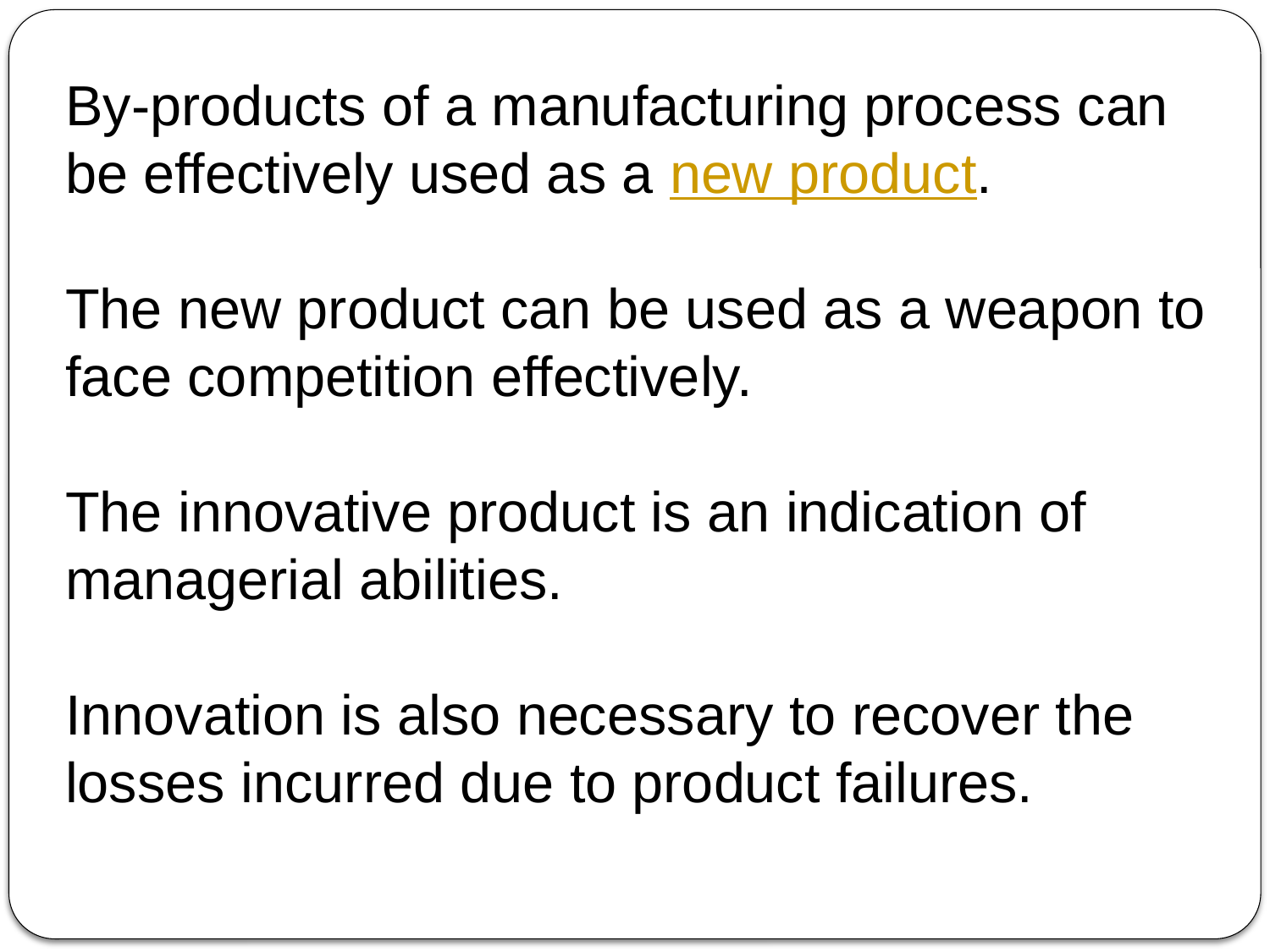

By-products of a manufacturing process can be effectively used as a new product.

The new product can be used as a weapon to face competition effectively.

The innovative product is an indication of managerial abilities.

Innovation is also necessary to recover the losses incurred due to product failures.